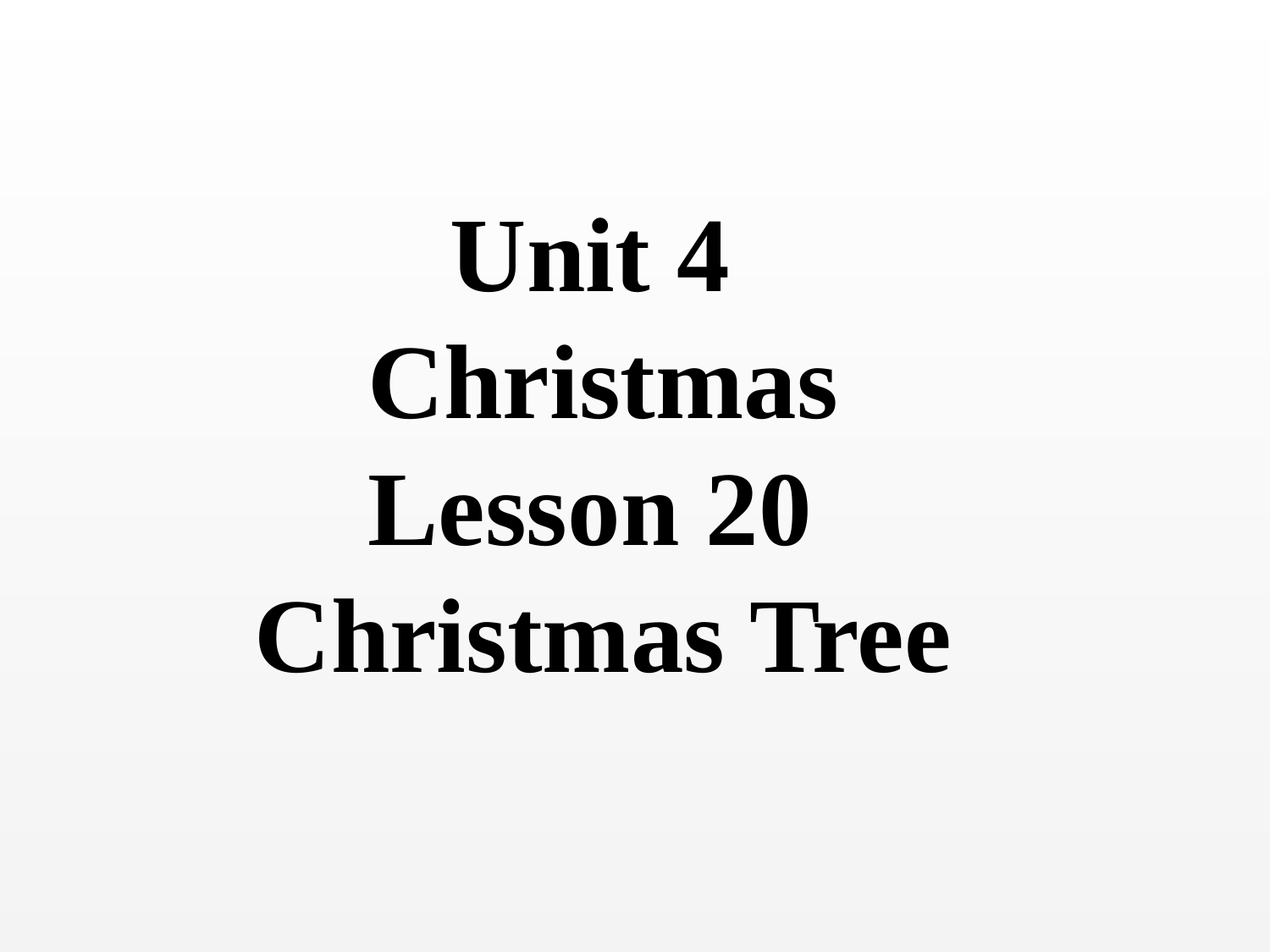

Unit 4
Christmas
Lesson 20
Christmas Tree